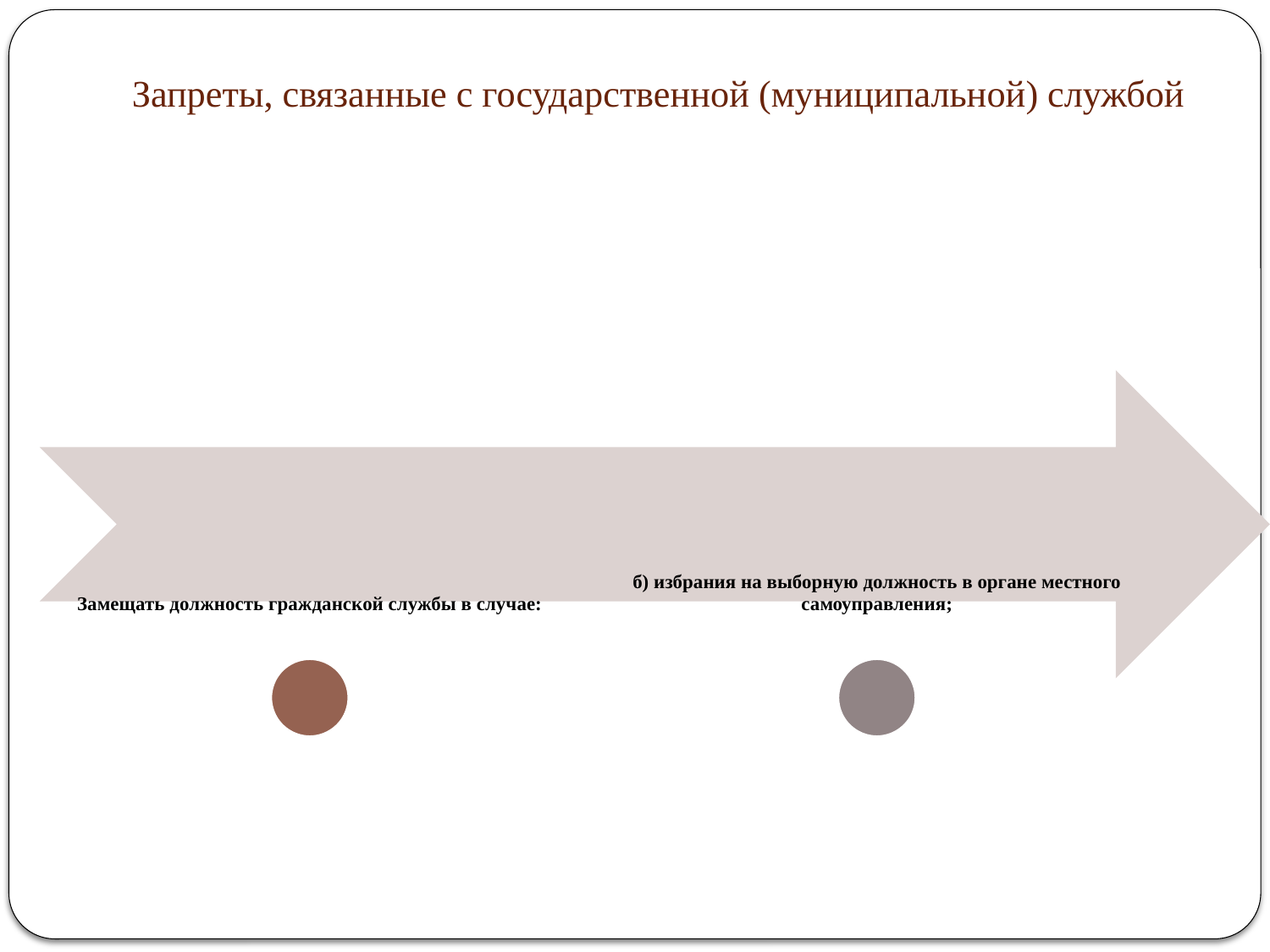

# Запреты, связанные с государственной (муниципальной) службой
Замещать должность гражданской службы в случае:
б) избрания на выборную должность в органе местного самоуправления;